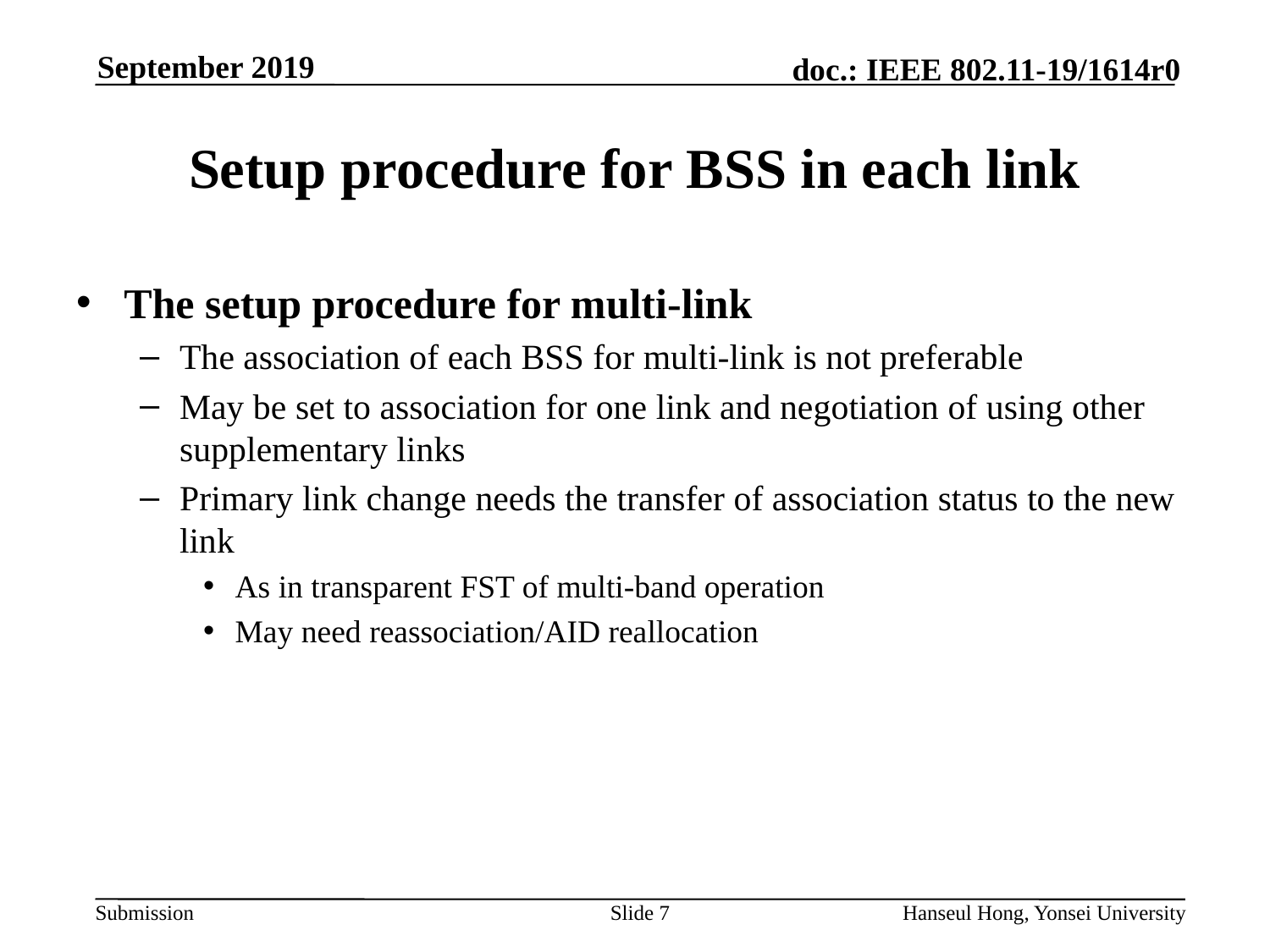

# Setup procedure for BSS in each link
The setup procedure for multi-link
The association of each BSS for multi-link is not preferable
May be set to association for one link and negotiation of using other supplementary links
Primary link change needs the transfer of association status to the new link
As in transparent FST of multi-band operation
May need reassociation/AID reallocation